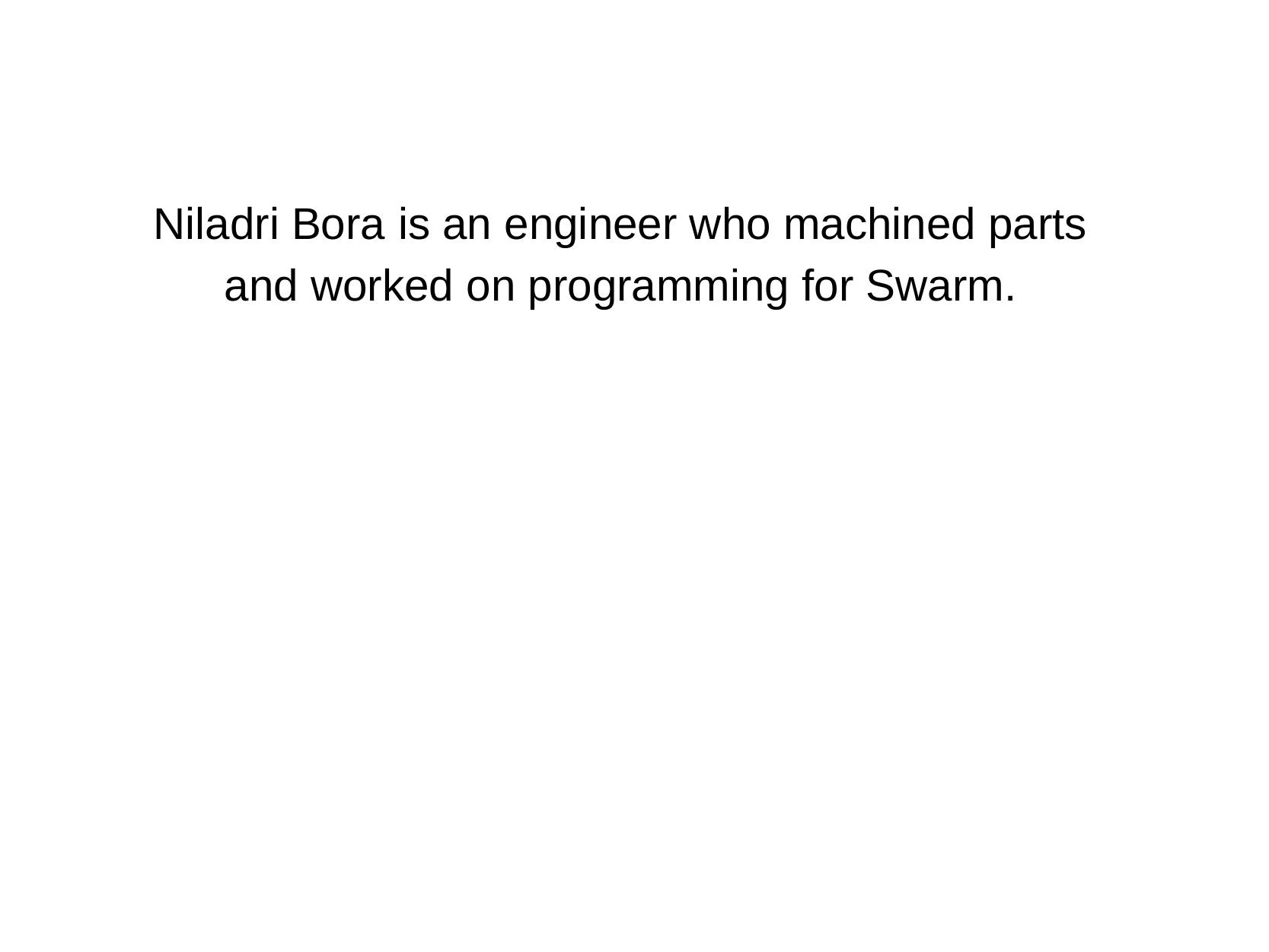

Niladri Bora is an engineer who machined parts and worked on programming for Swarm.